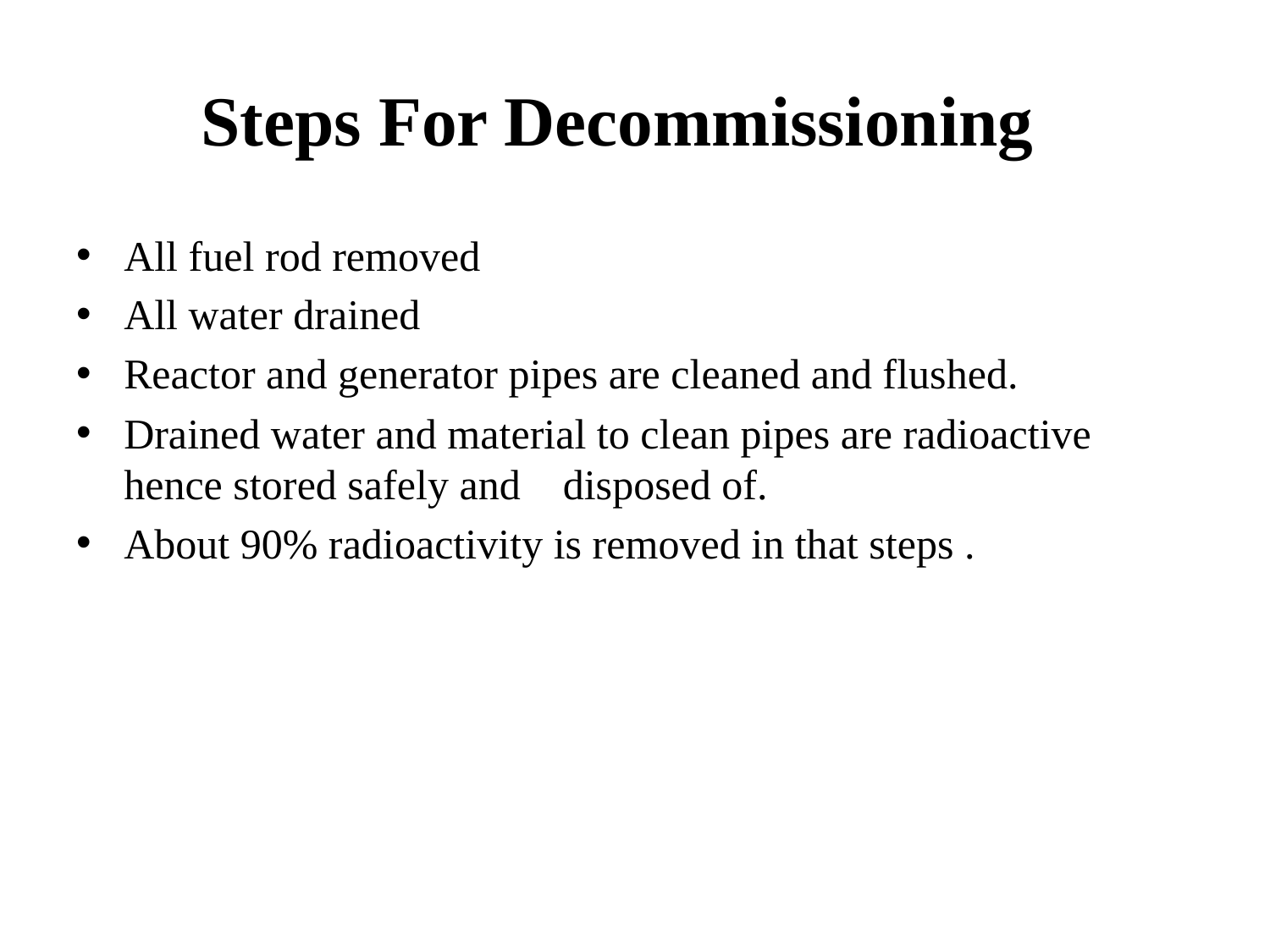

# Steps For Decommissioning
All fuel rod removed
All water drained
Reactor and generator pipes are cleaned and flushed.
Drained water and material to clean pipes are radioactive hence stored safely and    disposed of.
About 90% radioactivity is removed in that steps .